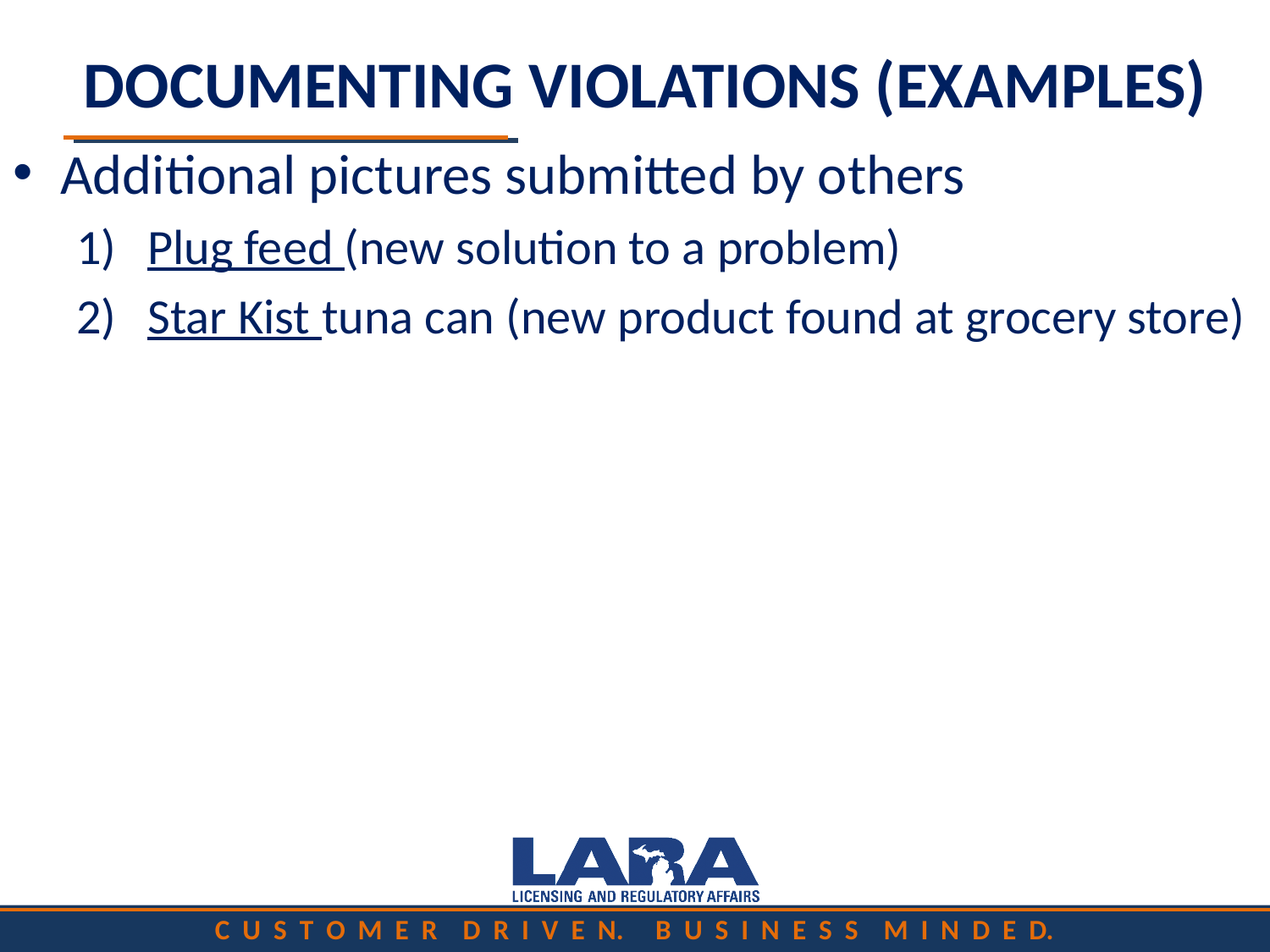

# DOCUMENTING VIOLATIONS (EXAMPLES)
Additional pictures submitted by others
Plug feed (new solution to a problem)
Star Kist tuna can (new product found at grocery store)